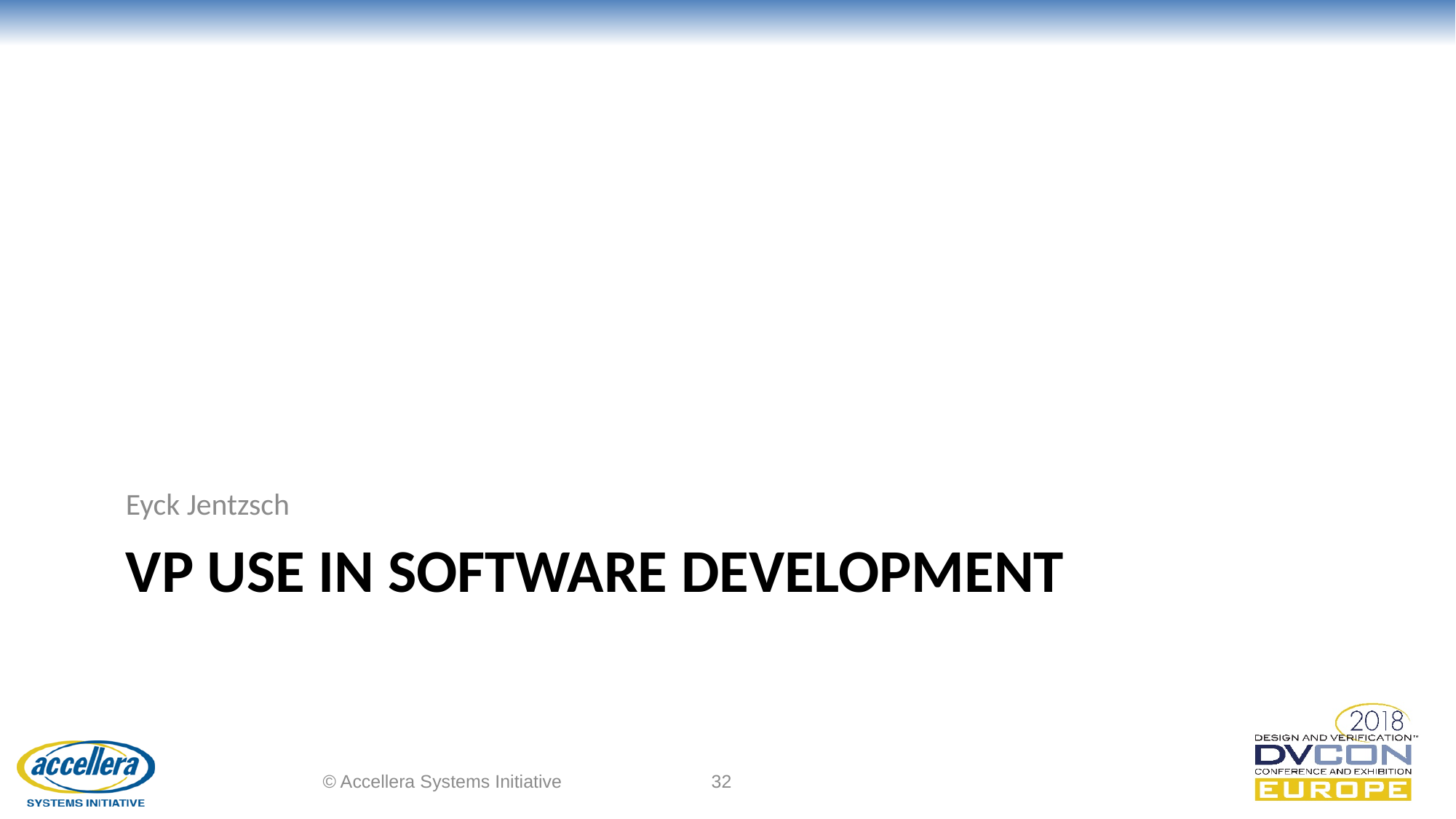

Eyck Jentzsch
# VP use in Software development
© Accellera Systems Initiative
32